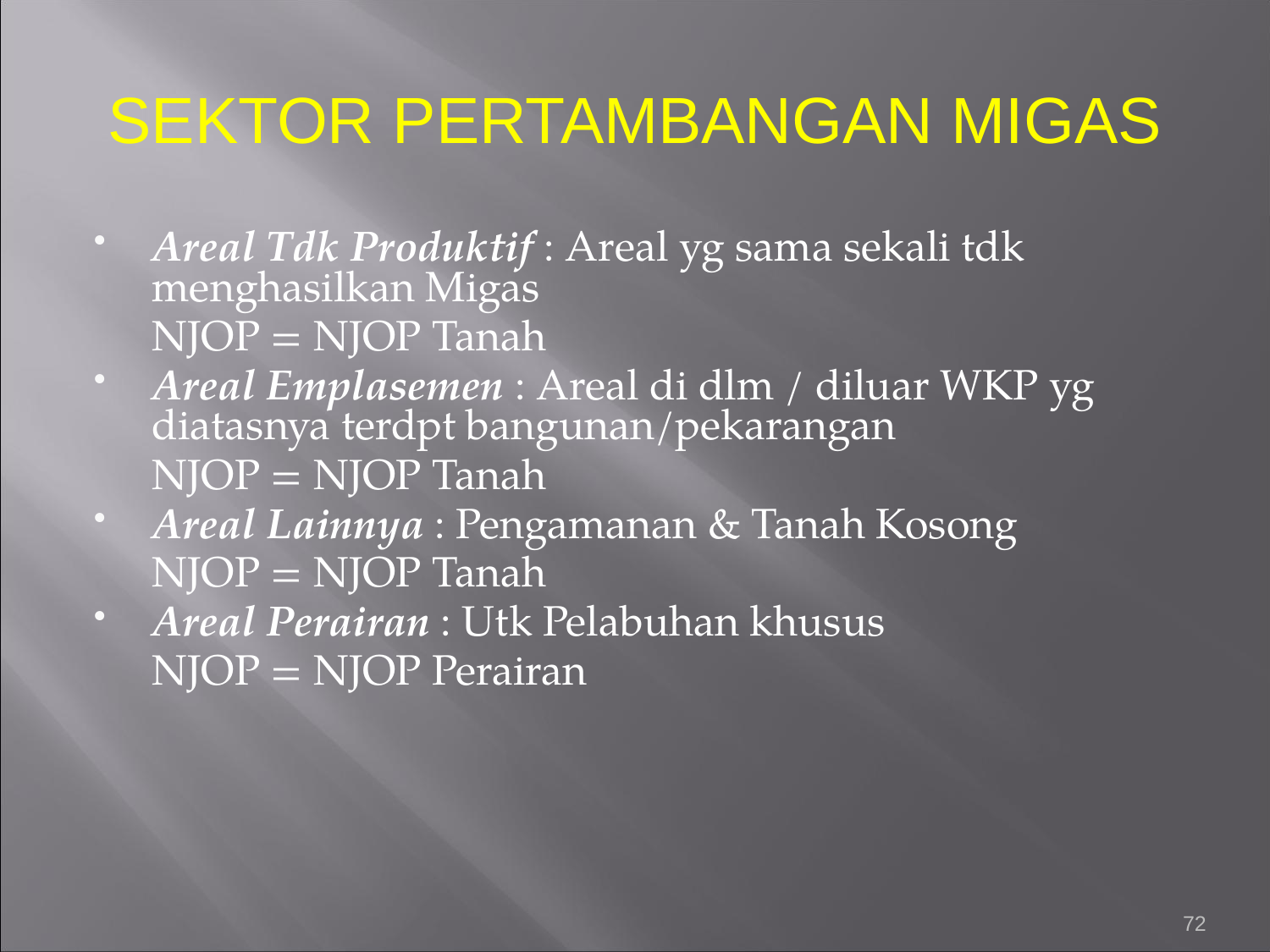

# SEKTOR PERTAMBANGAN MIGAS
Areal Tdk Produktif : Areal yg sama sekali tdk menghasilkan Migas
	NJOP = NJOP Tanah
Areal Emplasemen : Areal di dlm / diluar WKP yg diatasnya terdpt bangunan/pekarangan
	NJOP = NJOP Tanah
Areal Lainnya : Pengamanan & Tanah Kosong
	NJOP = NJOP Tanah
Areal Perairan : Utk Pelabuhan khusus
	NJOP = NJOP Perairan
72